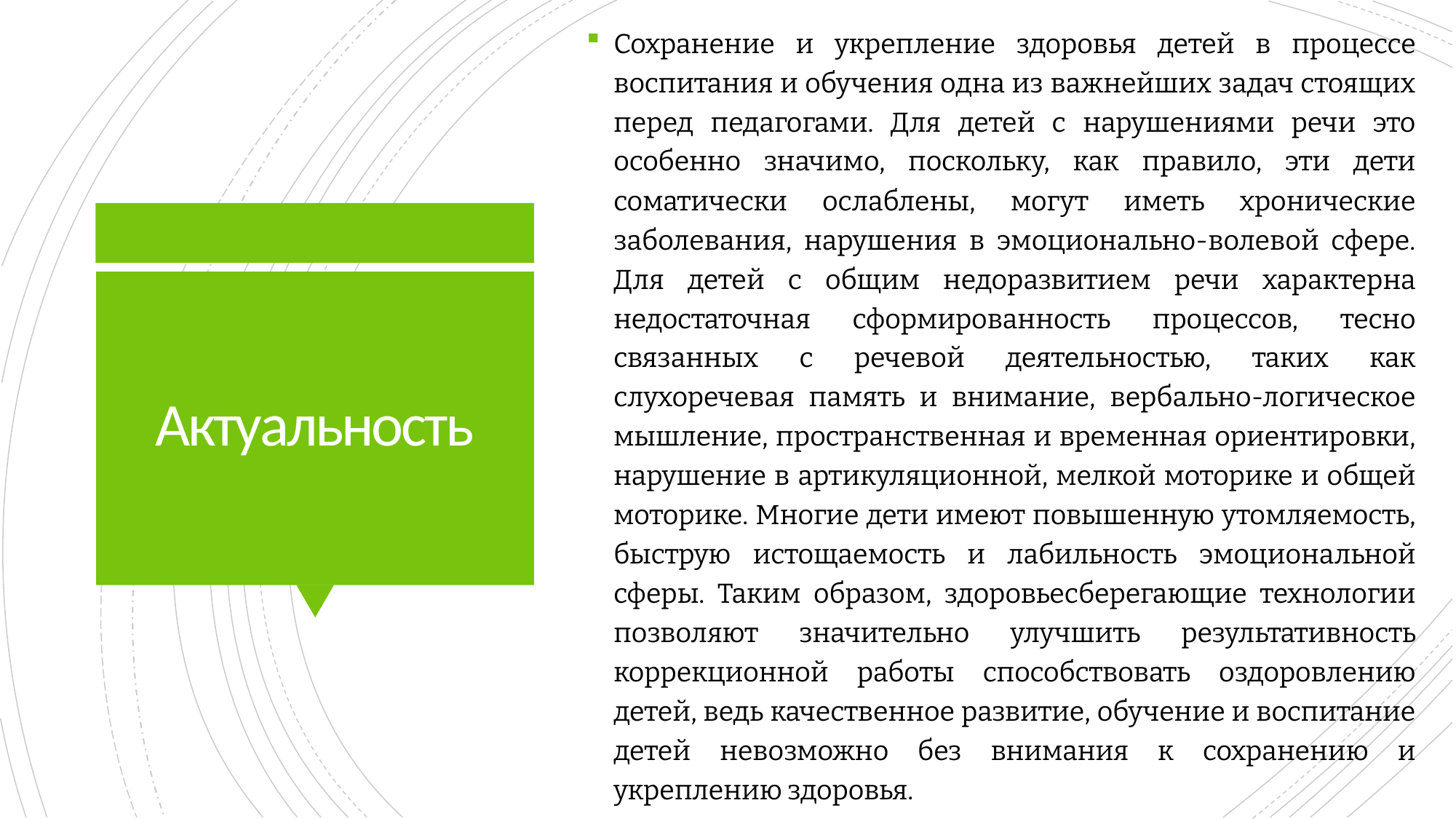

Сохранение и укрепление здоровья детей в процессе воспитания и обучения одна из важнейших задач стоящих перед педагогами. Для детей с нарушениями речи это особенно значимо, поскольку, как правило, эти дети соматически ослаблены, могут иметь хронические заболевания, нарушения в эмоционально-волевой сфере. Для детей с общим недоразвитием речи характерна недостаточная сформированность процессов, тесно связанных с речевой деятельностью, таких как слухоречевая память и внимание, вербально-логическое мышление, пространственная и временная ориентировки, нарушение в артикуляционной, мелкой моторике и общей моторике. Многие дети имеют повышенную утомляемость, быструю истощаемость и лабильность эмоциональной сферы. Таким образом, здоровьесберегающие технологии позволяют значительно улучшить результативность коррекционной работы способствовать оздоровлению детей, ведь качественное развитие, обучение и воспитание детей невозможно без внимания к сохранению и укреплению здоровья.
# Актуальность